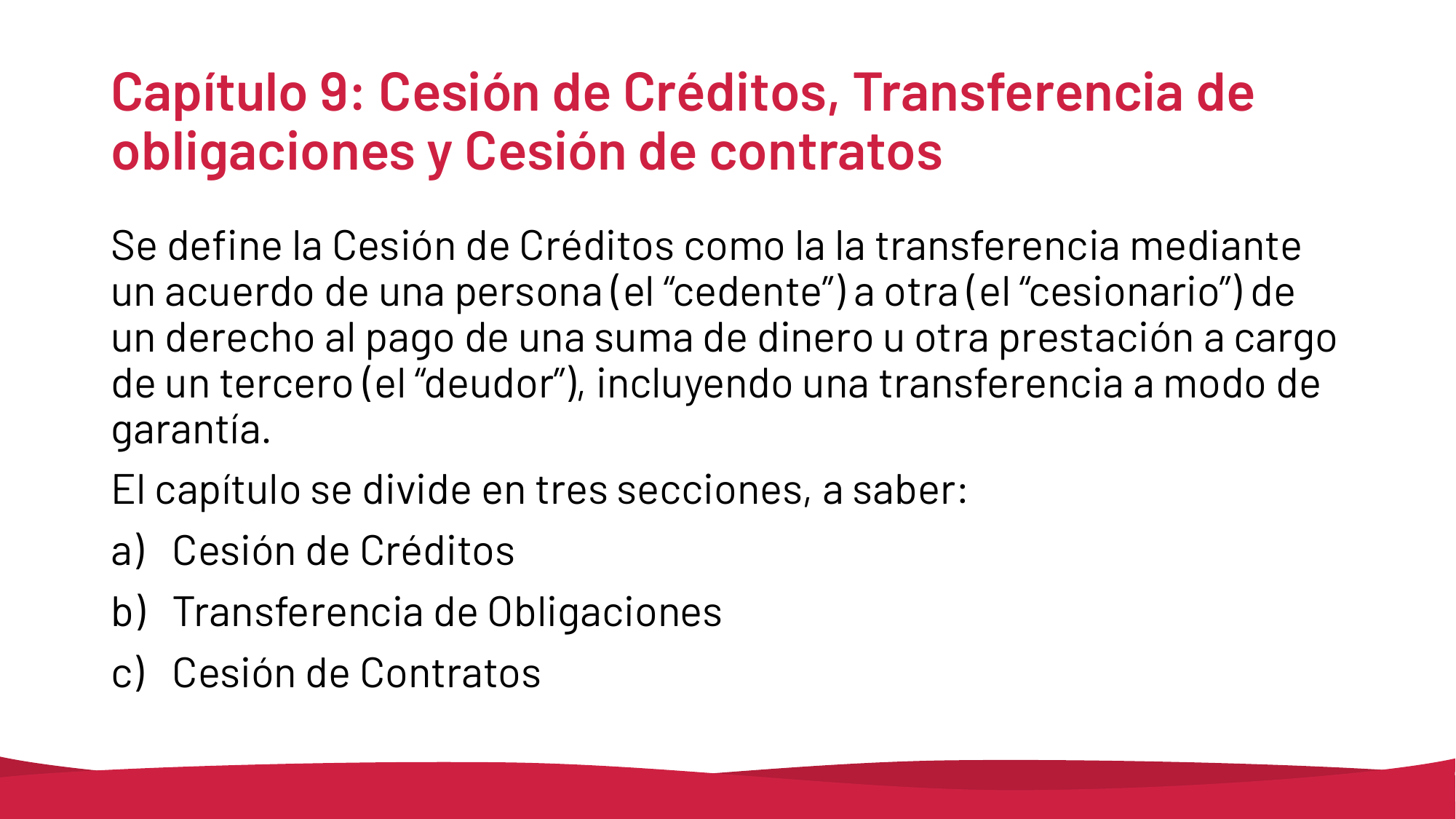

# Capítulo 9: Cesión de Créditos, Transferencia de obligaciones y Cesión de contratos
Se define la Cesión de Créditos como la la transferencia mediante un acuerdo de una persona (el “cedente”) a otra (el “cesionario”) de un derecho al pago de una suma de dinero u otra prestación a cargo de un tercero (el “deudor”), incluyendo una transferencia a modo de garantía.
El capítulo se divide en tres secciones, a saber:
Cesión de Créditos
Transferencia de Obligaciones
Cesión de Contratos